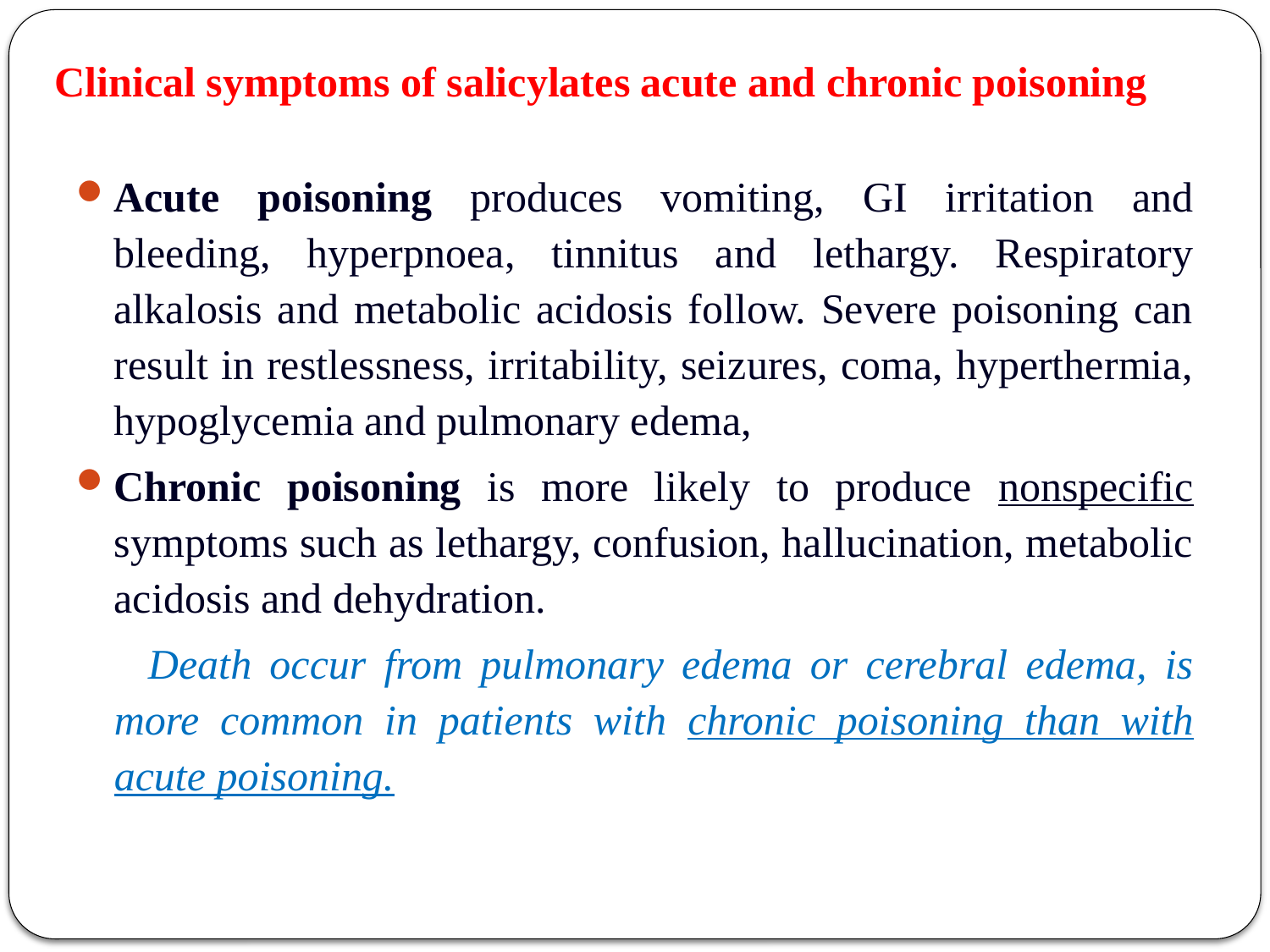

# Clinical symptoms of salicylates acute and chronic poisoning
Acute poisoning produces vomiting, GI irritation and bleeding, hyperpnoea, tinnitus and lethargy. Respiratory alkalosis and metabolic acidosis follow. Severe poisoning can result in restlessness, irritability, seizures, coma, hyperthermia, hypoglycemia and pulmonary edema,
Chronic poisoning is more likely to produce nonspecific symptoms such as lethargy, confusion, hallucination, metabolic acidosis and dehydration.
    Death occur from pulmonary edema or cerebral edema, is more common in patients with chronic poisoning than with acute poisoning.